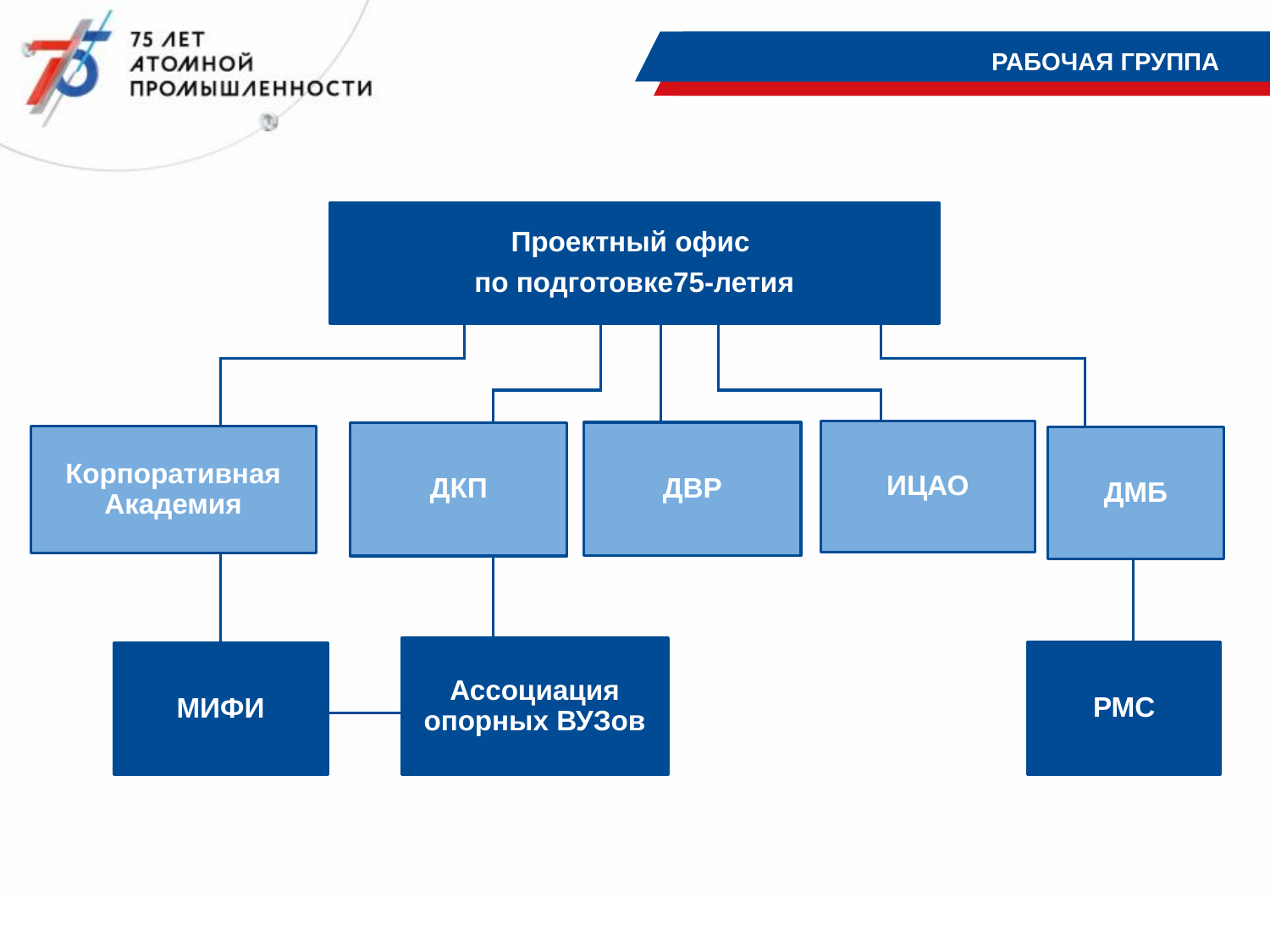

РАБОЧАЯ ГРУППА

Проектный офис
по подготовке75-летия

ИЦАО
ДВР
ДКП
Корпоративная Академия
ДМБ
Ассоциация опорных ВУЗов
РМС
МИФИ